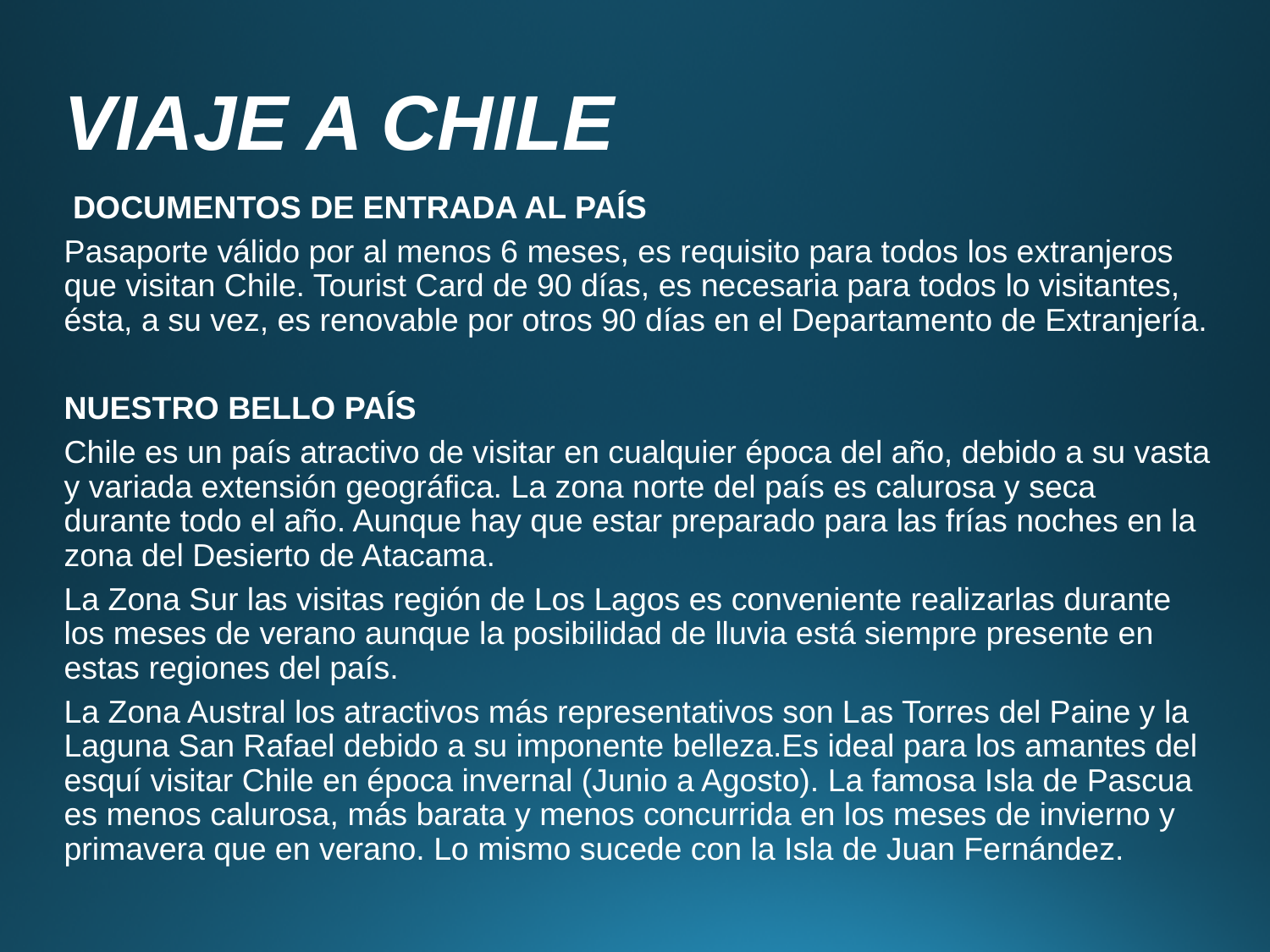

# VIAJE A CHILE
 DOCUMENTOS DE ENTRADA AL PAÍS
Pasaporte válido por al menos 6 meses, es requisito para todos los extranjeros que visitan Chile. Tourist Card de 90 días, es necesaria para todos lo visitantes, ésta, a su vez, es renovable por otros 90 días en el Departamento de Extranjería.

NUESTRO BELLO PAÍS
Chile es un país atractivo de visitar en cualquier época del año, debido a su vasta y variada extensión geográfica. La zona norte del país es calurosa y seca durante todo el año. Aunque hay que estar preparado para las frías noches en la zona del Desierto de Atacama.
La Zona Sur las visitas región de Los Lagos es conveniente realizarlas durante los meses de verano aunque la posibilidad de lluvia está siempre presente en estas regiones del país.
La Zona Austral los atractivos más representativos son Las Torres del Paine y la Laguna San Rafael debido a su imponente belleza.Es ideal para los amantes del esquí visitar Chile en época invernal (Junio a Agosto). La famosa Isla de Pascua es menos calurosa, más barata y menos concurrida en los meses de invierno y primavera que en verano. Lo mismo sucede con la Isla de Juan Fernández.